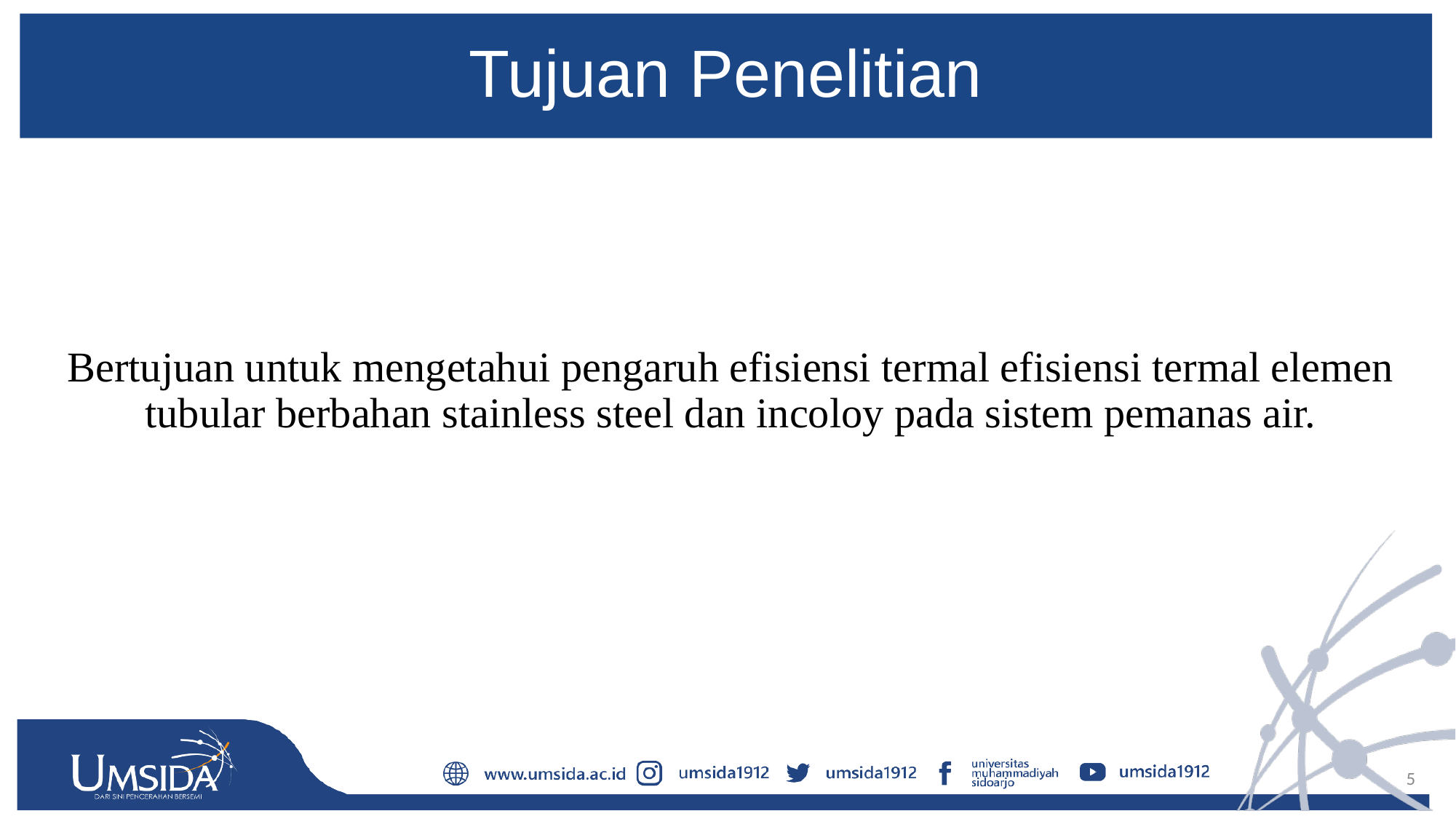

# Tujuan Penelitian
Bertujuan untuk mengetahui pengaruh efisiensi termal efisiensi termal elemen tubular berbahan stainless steel dan incoloy pada sistem pemanas air.